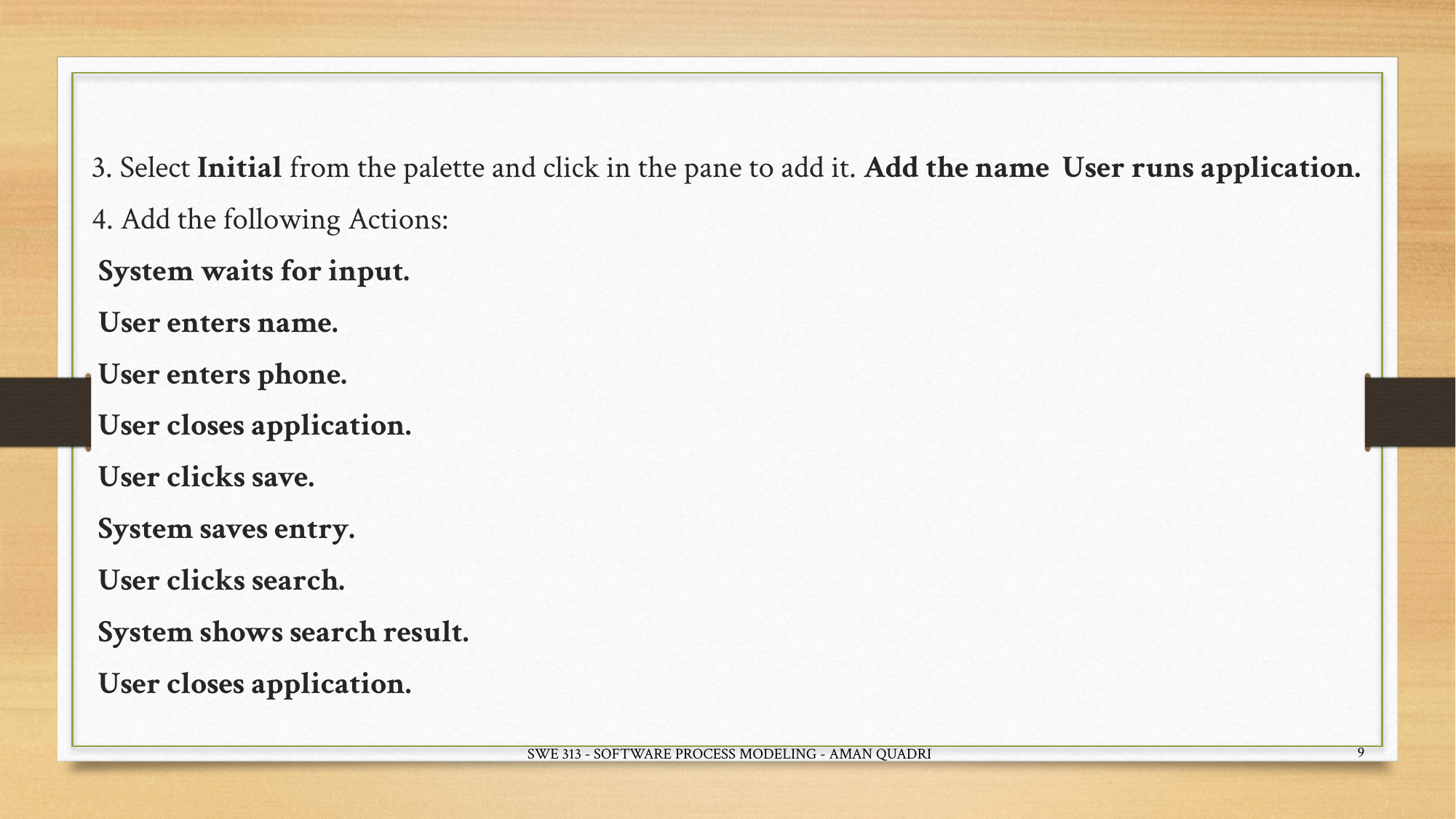

#
3. Select Initial from the palette and click in the pane to add it. Add the name  User runs application.
4. Add the following Actions:
 System waits for input.
 User enters name.
 User enters phone.
 User closes application.
 User clicks save.
 System saves entry.
 User clicks search.
 System shows search result.
 User closes application.
9
SWE 313 - SOFTWARE PROCESS MODELING - AMAN QUADRI